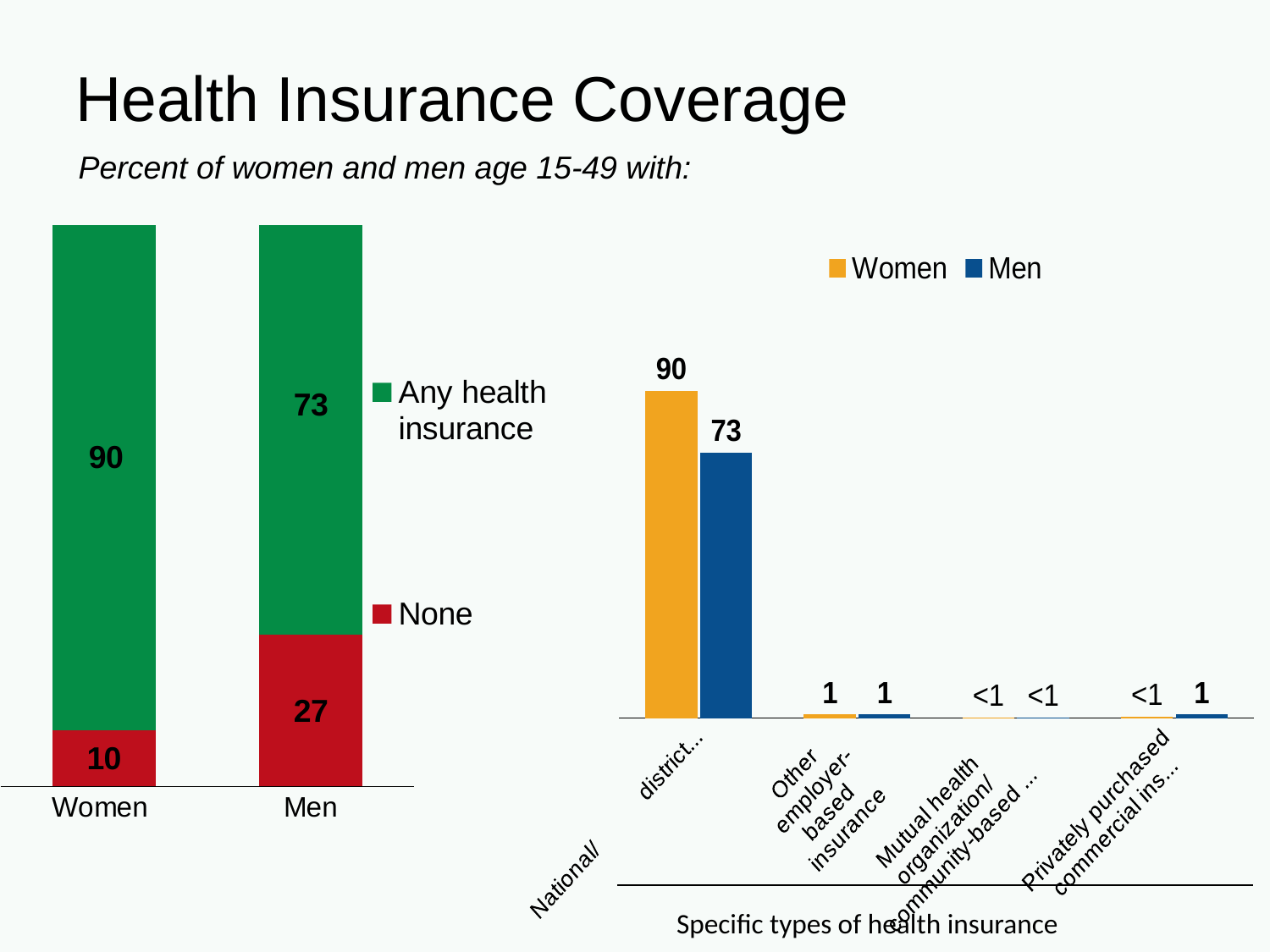

# Health Insurance Coverage
Percent of women and men age 15-49 with:

### Chart

| Category | None | Any health insurance |
|---|---|---|
| Women  | 10.0 | 90.0 |
| Men | 27.0 | 73.0 |

### Chart

| Category | Women | Men |
|---|---|---|
| National/           district health insurance | 90.0 | 73.0 |
| Other
employer-
based
insurance | 1.0 | 1.0 |
| Mutual health
 organization/
community-based
insurance | 0.2 | 0.2 |
| Privately purchased
 commercial insurance | 0.4 | 1.0 |
Specific types of health insurance